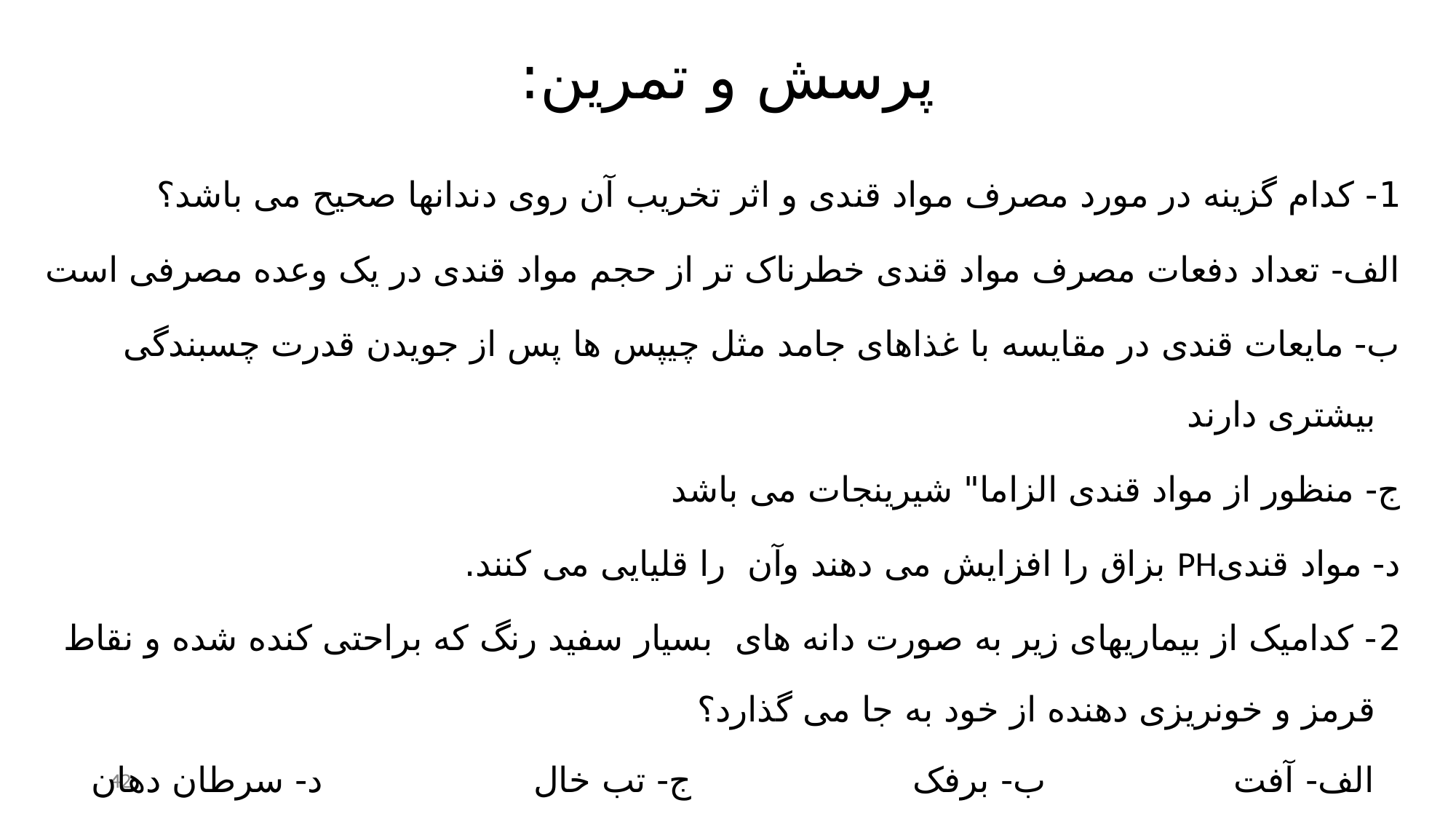

# پرسش و تمرین:

1- کدام گزینه در مورد مصرف مواد قندی و اثر تخریب آن روی دندانها صحیح می باشد؟
الف- تعداد دفعات مصرف مواد قندی خطرناک تر از حجم مواد قندی در یک وعده مصرفی است
ب- مایعات قندی در مقایسه با غذاهای جامد مثل چیپس ها پس از جویدن قدرت چسبندگی بیشتری دارند
ج- منظور از مواد قندی الزاما" شیرینجات می باشد
د- مواد قندیPH بزاق را افزایش می دهند وآن  را قلیایی می کنند.
2- کدامیک از بیماریهای زیر به صورت دانه های  بسیار سفید رنگ که براحتی کنده شده و نقاط قرمز و خونریزی دهنده از خود به جا می گذارد؟
الف- آفت                 ب- برفک                    ج- تب خال                   د- سرطان دهان
42